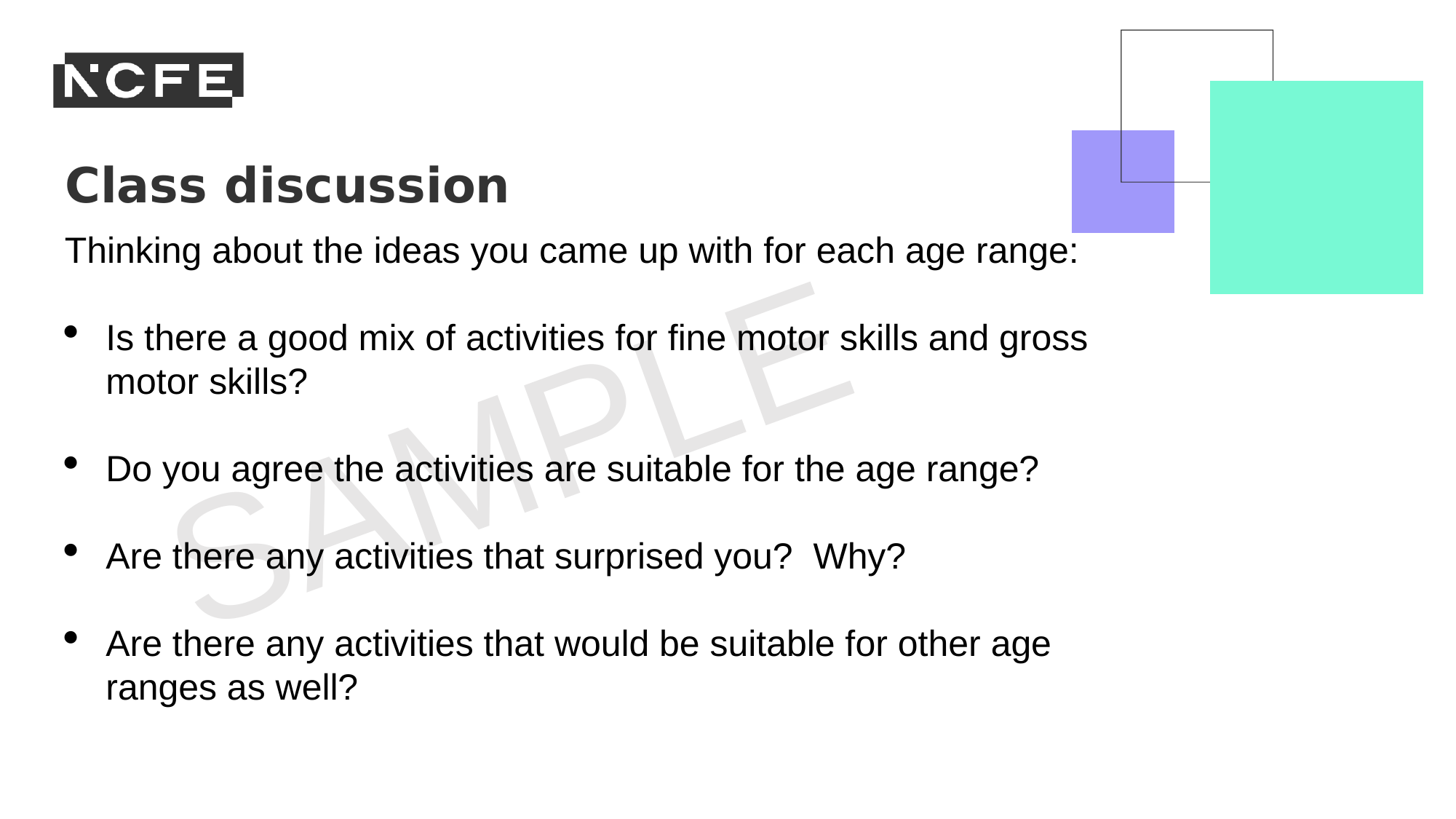

Class discussion
Thinking about the ideas you came up with for each age range:

Is there a good mix of activities for fine motor skills and gross motor skills?

Do you agree the activities are suitable for the age range?

Are there any activities that surprised you?  Why?

Are there any activities that would be suitable for other age ranges as well?